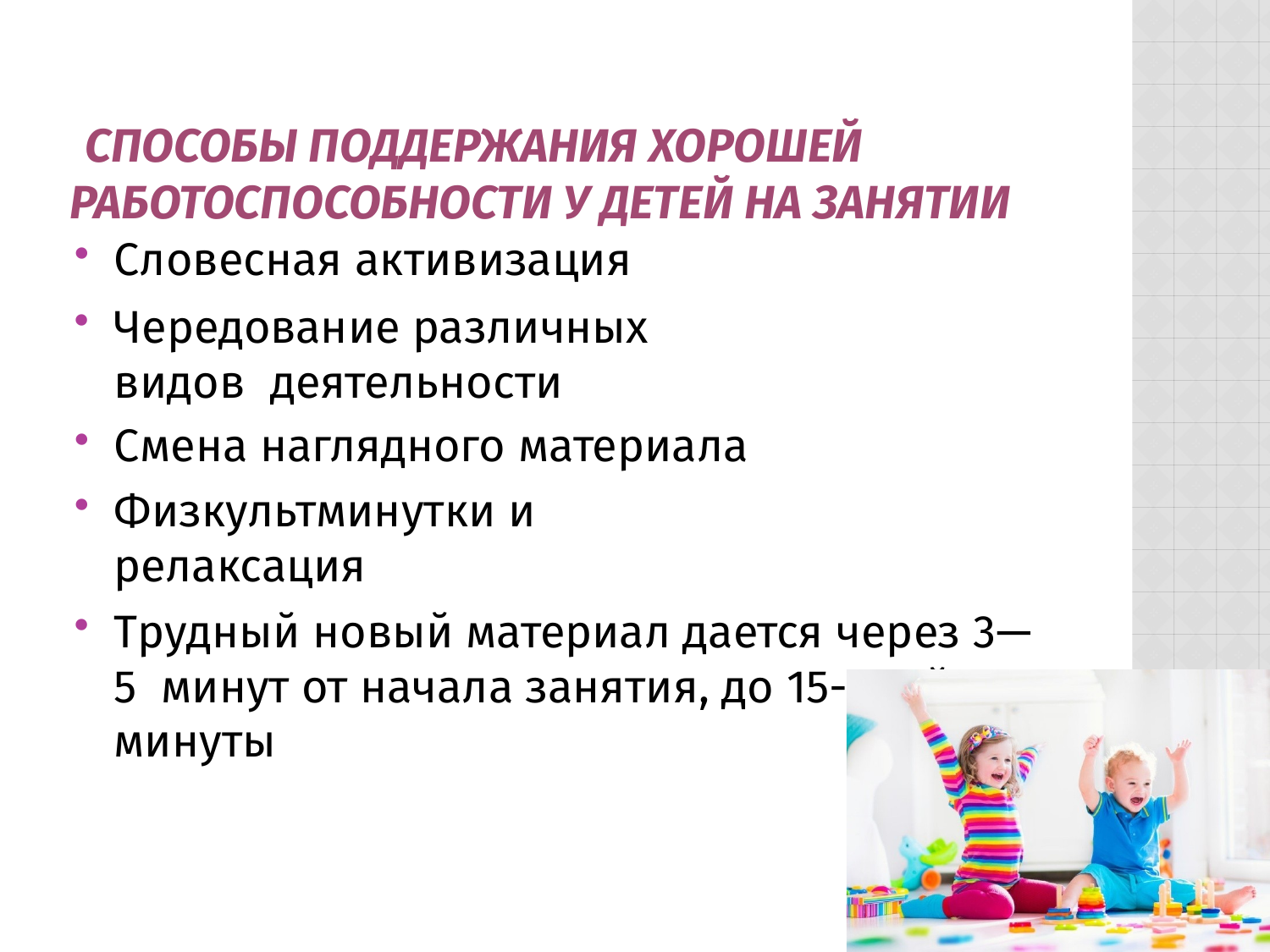

# СПОСОБЫ ПОДДЕРЖАНИЯ ХОРОШЕЙ  РАБОТОСПОСОБНОСТИ У ДЕТЕЙ НА ЗАНЯТИИ
Словесная активизация
Чередование различных видов  деятельности
Смена наглядного материала
Физкультминутки и релаксация
Трудный новый материал дается через 3—5  минут от начала занятия, до 15- 18-й  минуты